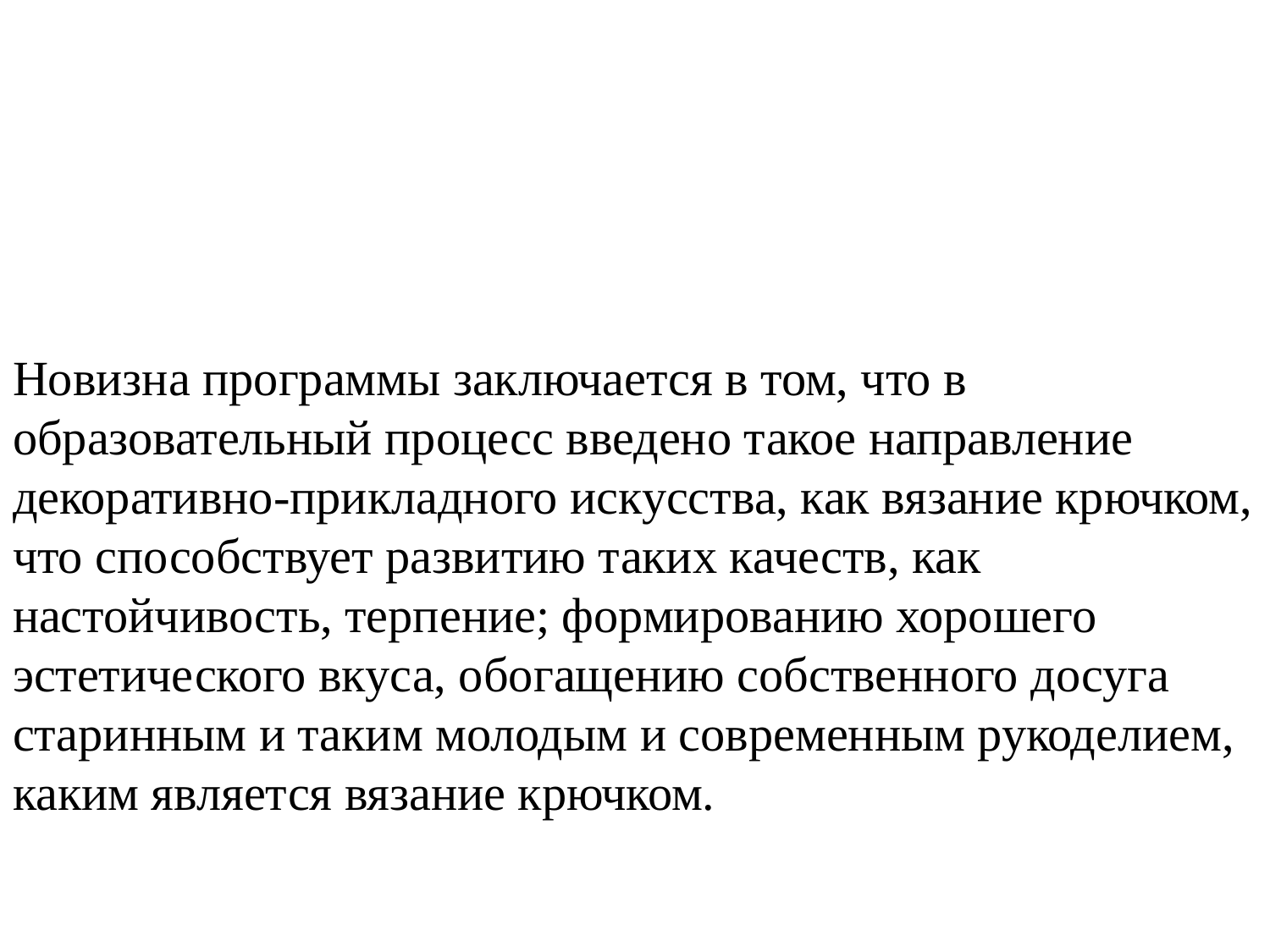

# Новизна программы заключается в том, что в образовательный процесс введено такое направление декоративно-прикладного искусства, как вязание крючком, что способствует развитию таких качеств, как настойчивость, терпение; формированию хорошего эстетического вкуса, обогащению собственного досуга старинным и таким молодым и современным рукоделием, каким является вязание крючком.